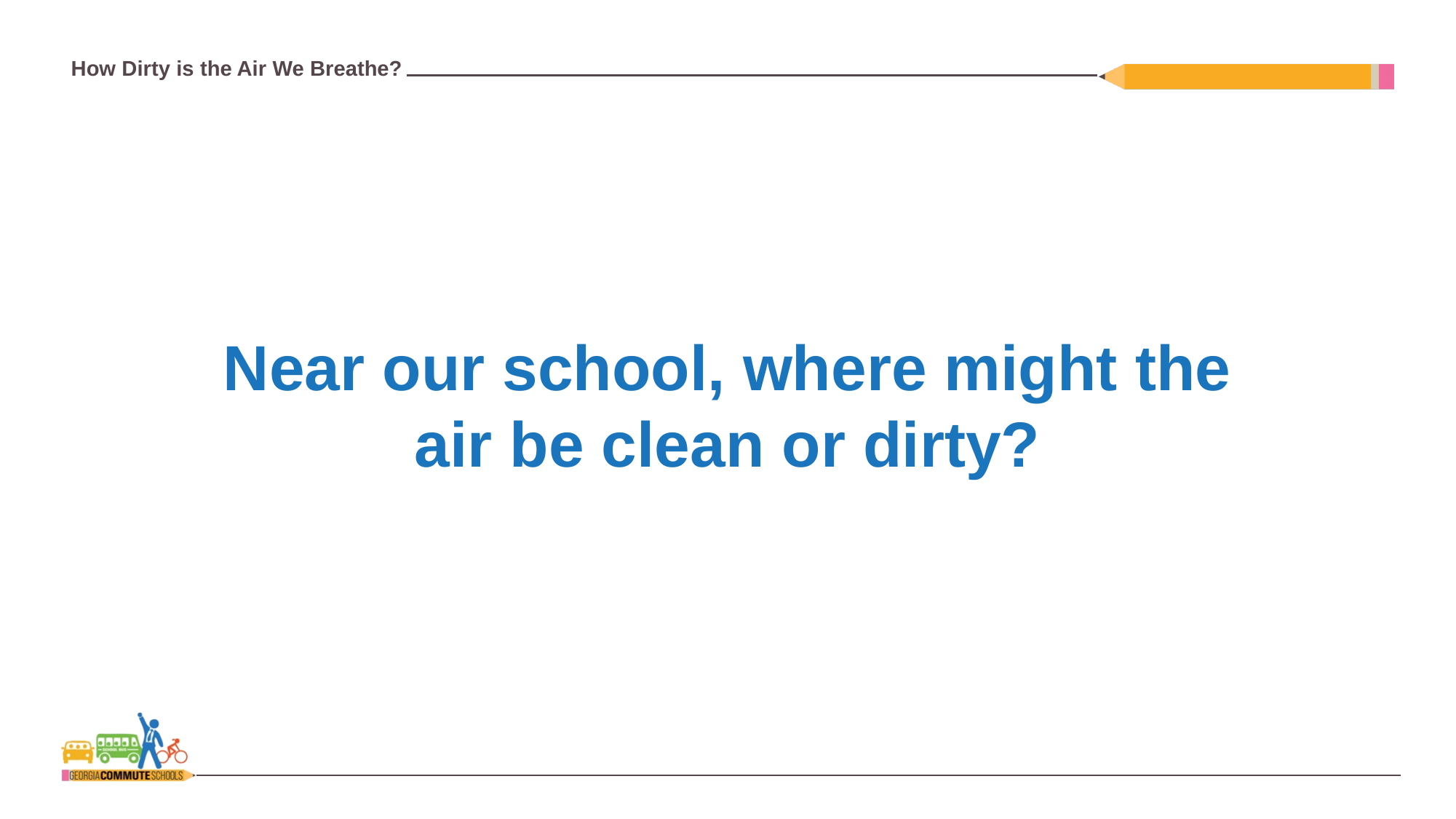

Near our school, where might the air be clean or dirty?